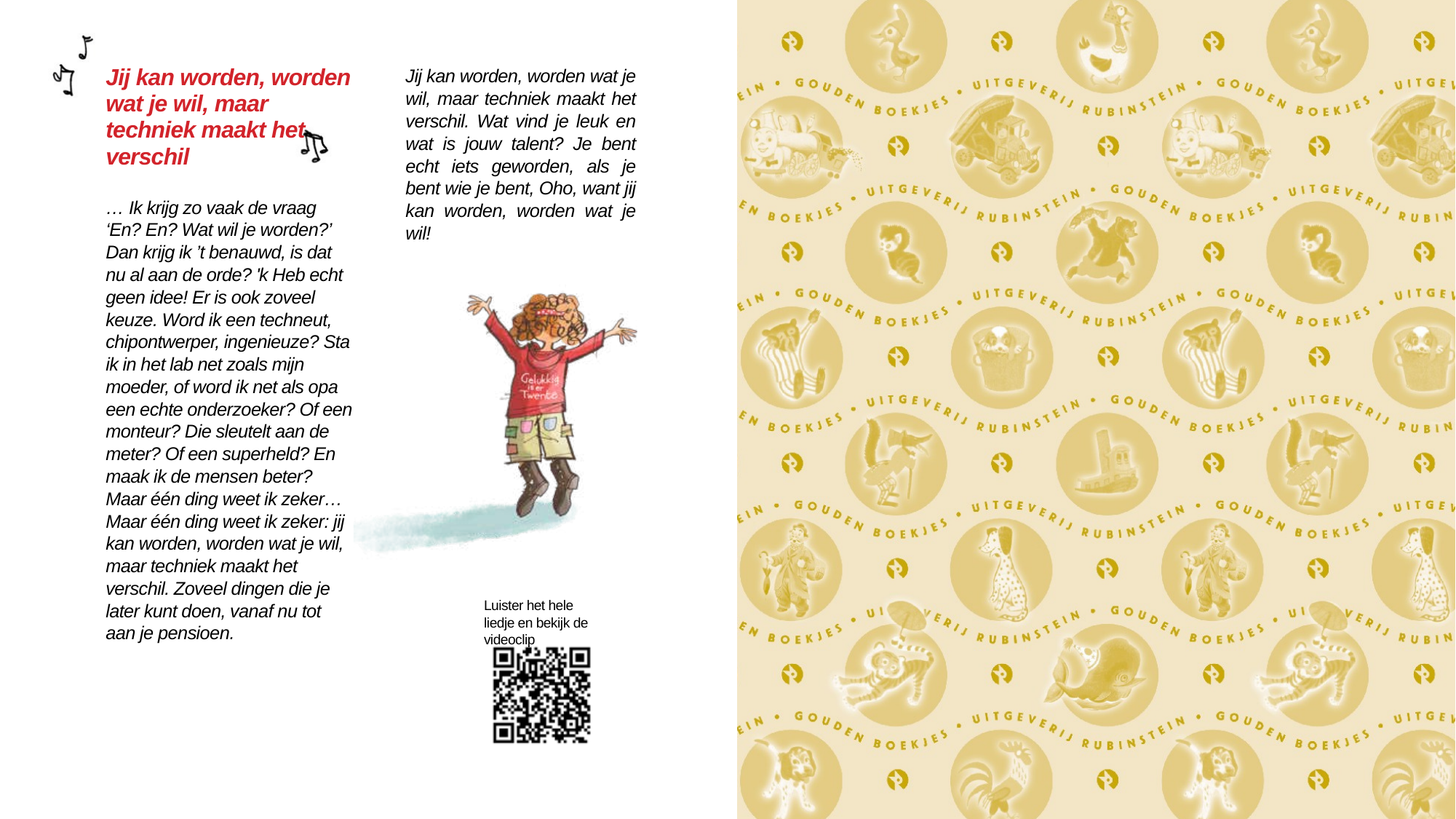

Jij kan worden, worden wat je wil, maar techniek maakt het verschil

… Ik krijg zo vaak de vraag ‘En? En? Wat wil je worden?’ Dan krijg ik ’t benauwd, is dat nu al aan de orde? 'k Heb echt geen idee! Er is ook zoveel keuze. Word ik een techneut, chipontwerper, ingenieuze? Sta ik in het lab net zoals mijn moeder, of word ik net als opa een echte onderzoeker? Of een monteur? Die sleutelt aan de meter? Of een superheld? En maak ik de mensen beter? Maar één ding weet ik zeker… Maar één ding weet ik zeker: jij kan worden, worden wat je wil, maar techniek maakt het verschil. Zoveel dingen die je later kunt doen, vanaf nu tot aan je pensioen.
Jij kan worden, worden wat je wil, maar techniek maakt het verschil. Wat vind je leuk en wat is jouw talent? Je bent echt iets geworden, als je bent wie je bent, Oho, want jij kan worden, worden wat je wil!

Luister het hele liedje en bekijk de videoclip